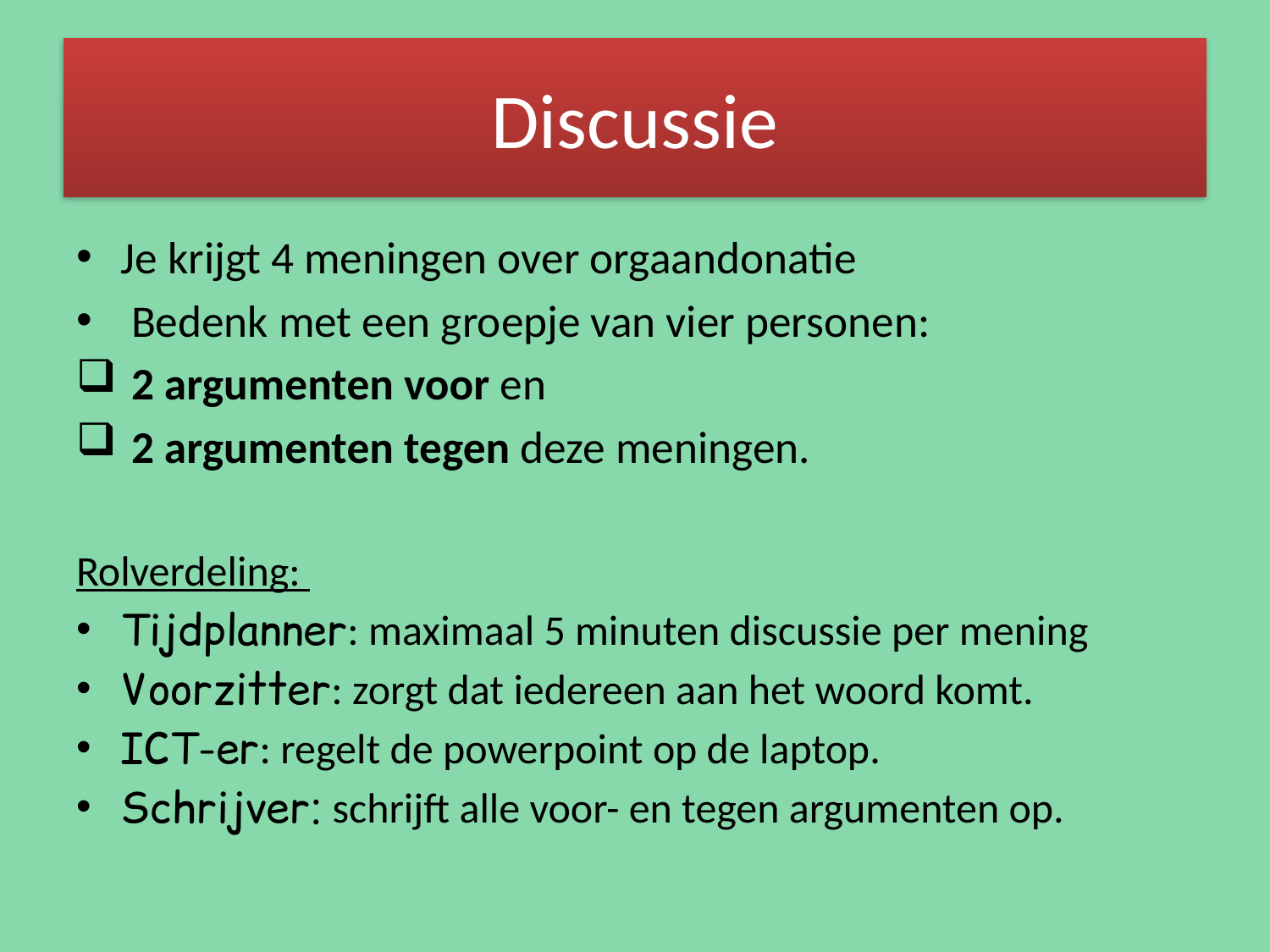

# Discussie
Je krijgt 4 meningen over orgaandonatie
 Bedenk met een groepje van vier personen:
 2 argumenten voor en
 2 argumenten tegen deze meningen.

Rolverdeling:
Tijdplanner: maximaal 5 minuten discussie per mening
Voorzitter: zorgt dat iedereen aan het woord komt.
ICT-er: regelt de powerpoint op de laptop.
Schrijver: schrijft alle voor- en tegen argumenten op.